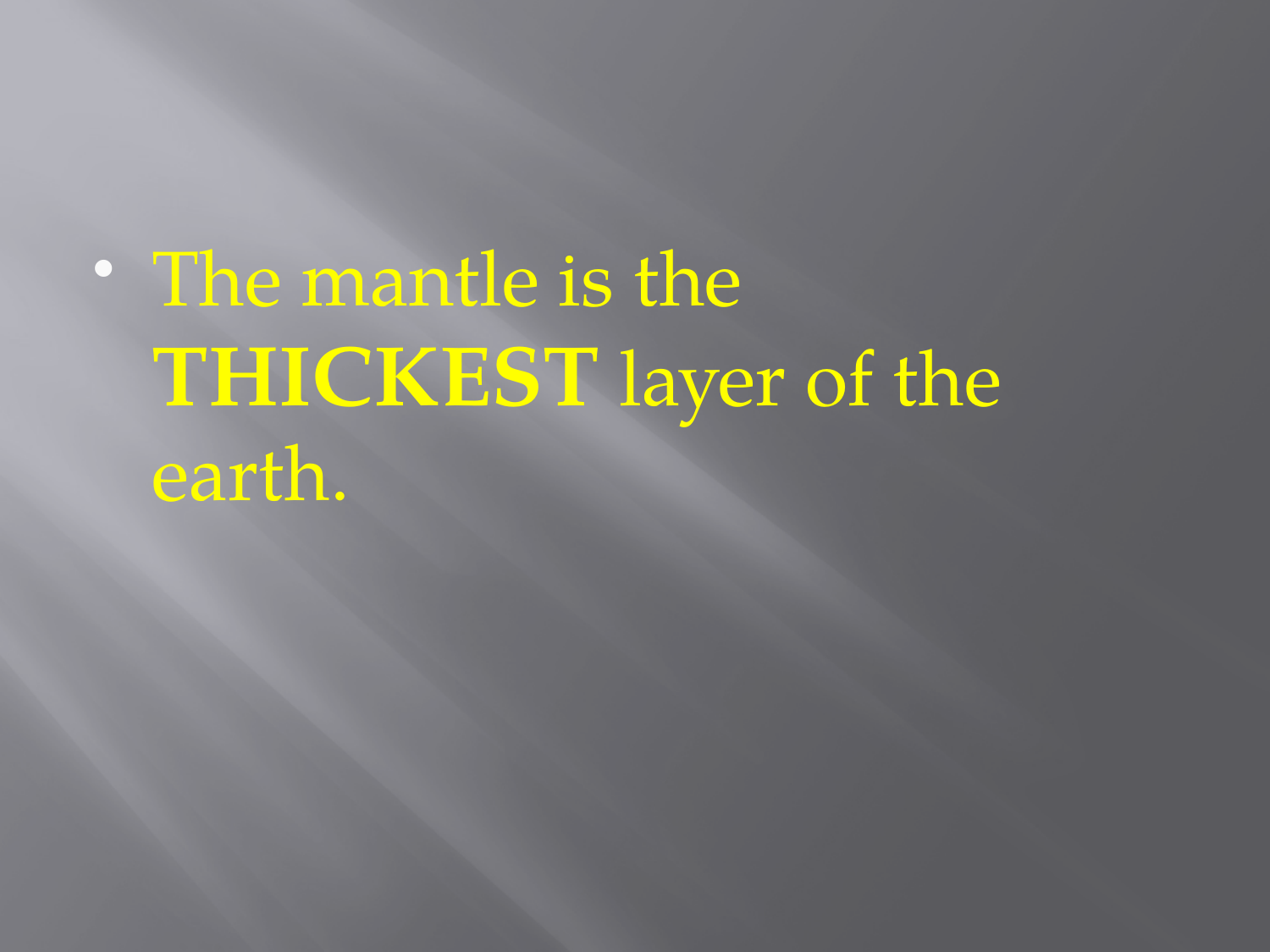

The mantle is the THICKEST layer of the earth.